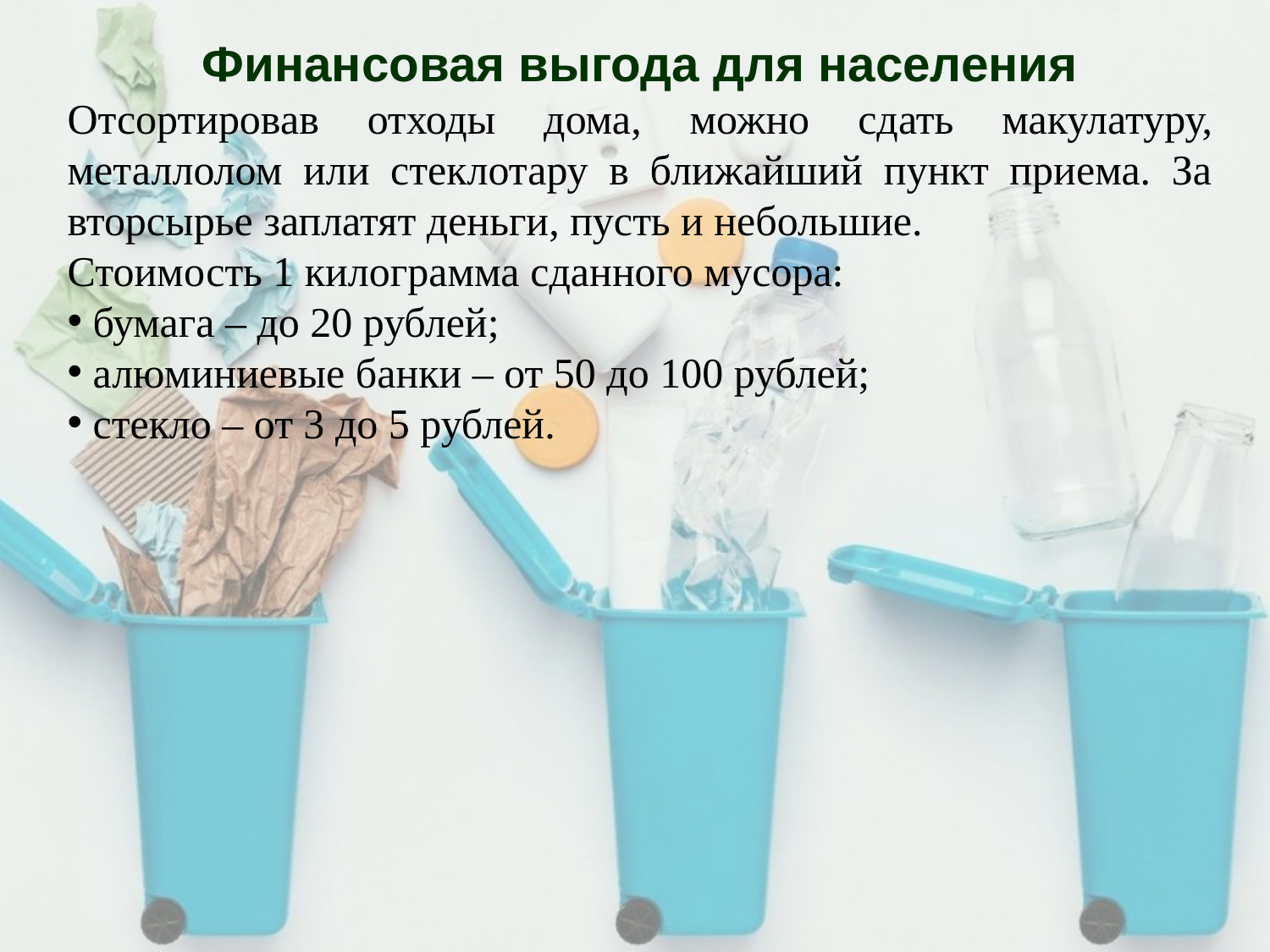

Финансовая выгода для населения
Отсортировав отходы дома, можно сдать макулатуру, металлолом или стеклотару в ближайший пункт приема. За вторсырье заплатят деньги, пусть и небольшие.
Стоимость 1 килограмма сданного мусора:
 бумага – до 20 рублей;
 алюминиевые банки – от 50 до 100 рублей;
 стекло – от 3 до 5 рублей.